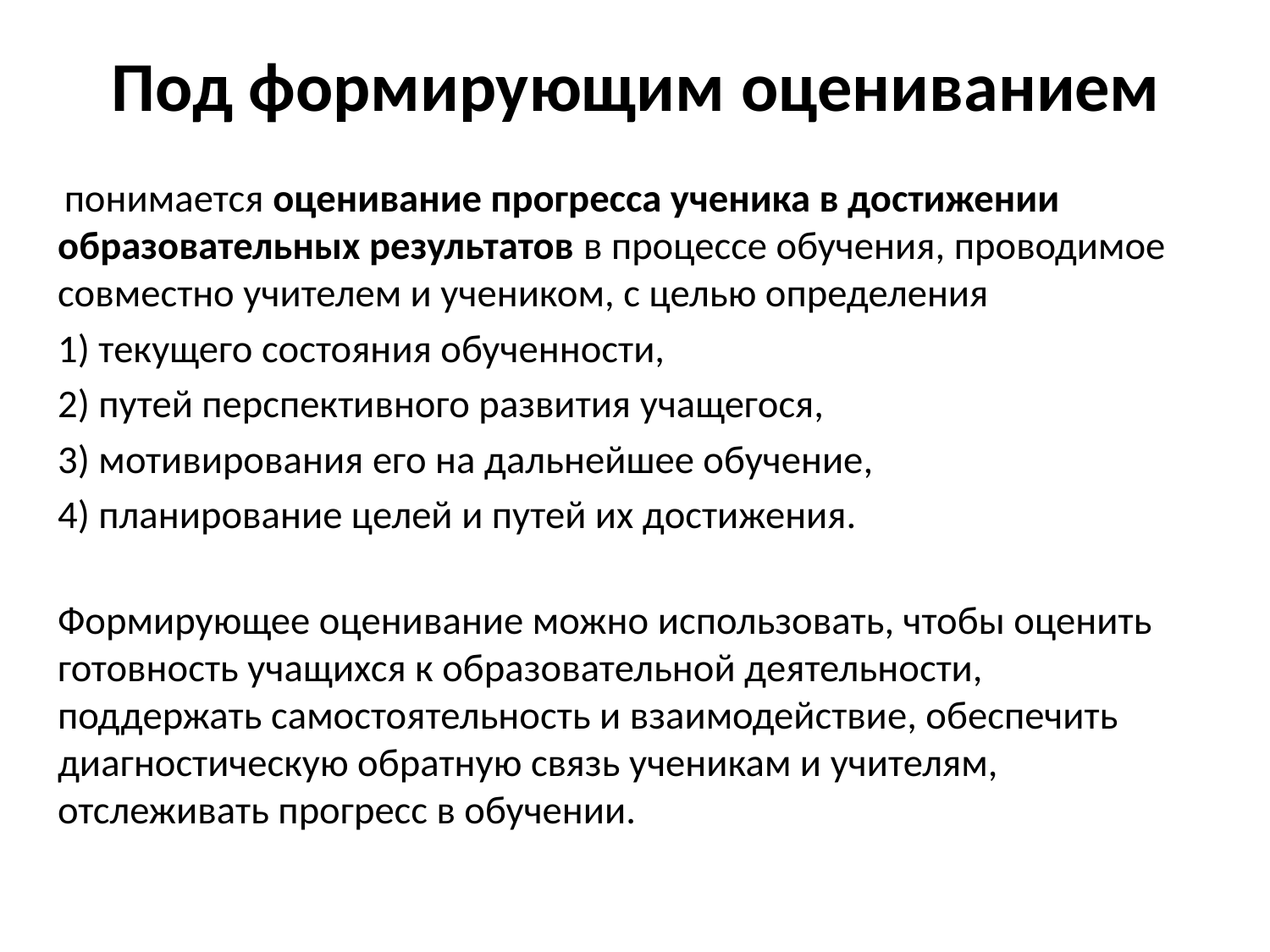

# Под формирующим оцениванием
 понимается оценивание прогресса ученика в достижении образовательных результатов в процессе обучения, проводимое совместно учителем и учеником, с целью определения
1) текущего состояния обученности,
2) путей перспективного развития учащегося,
3) мотивирования его на дальнейшее обучение,
4) планирование целей и путей их достижения.

Формирующее оценивание можно использовать, чтобы оценить готовность учащихся к образовательной деятельности, поддержать самостоятельность и взаимодействие, обеспечить диагностическую обратную связь ученикам и учителям, отслеживать прогресс в обучении.